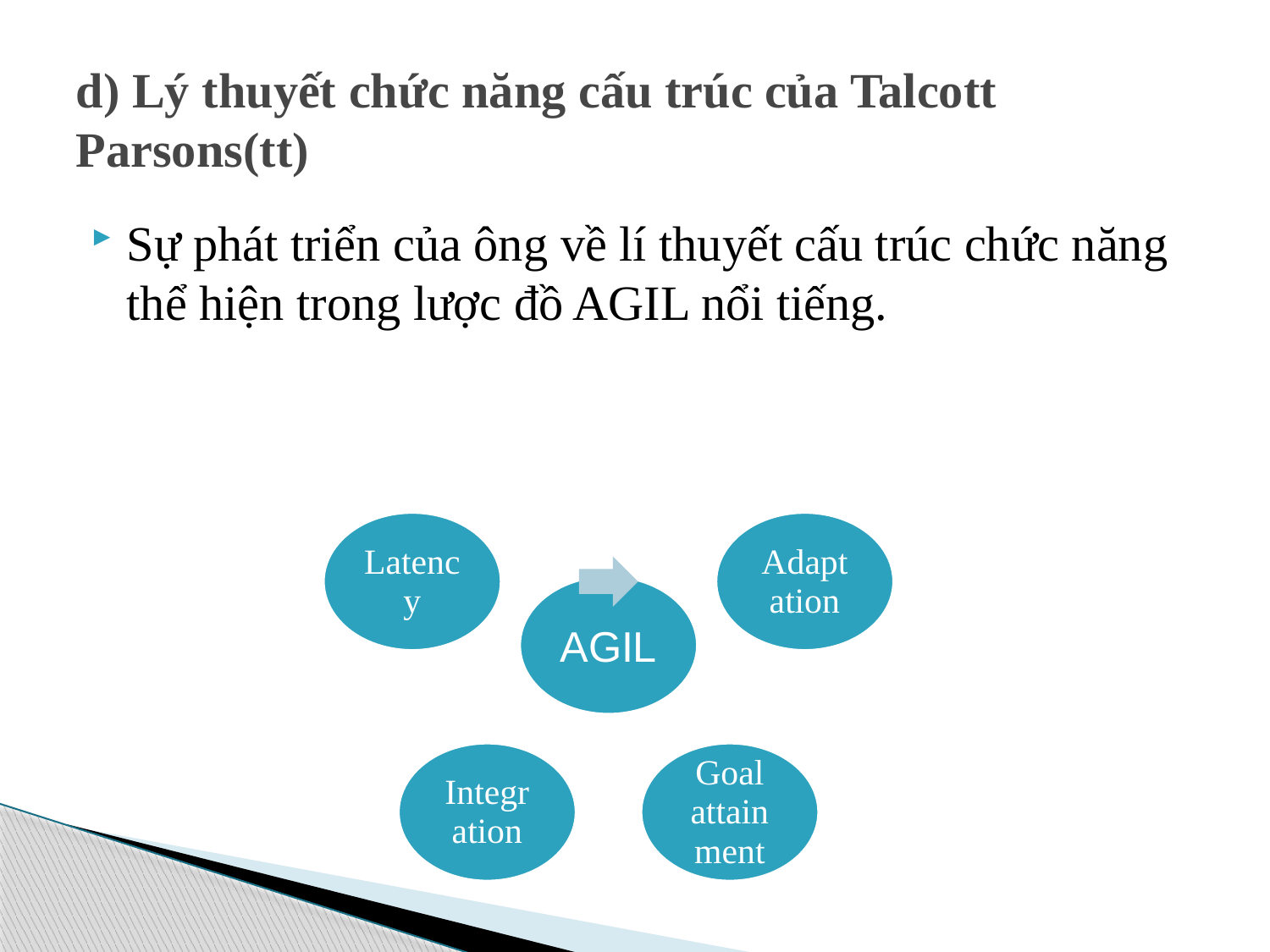

# d) Lý thuyết chức năng cấu trúc của Talcott Parsons(tt)
Sự phát triển của ông về lí thuyết cấu trúc chức năng thể hiện trong lược đồ AGIL nổi tiếng.

AGIL
Adaptation
Goal attainment
Integration
Latency